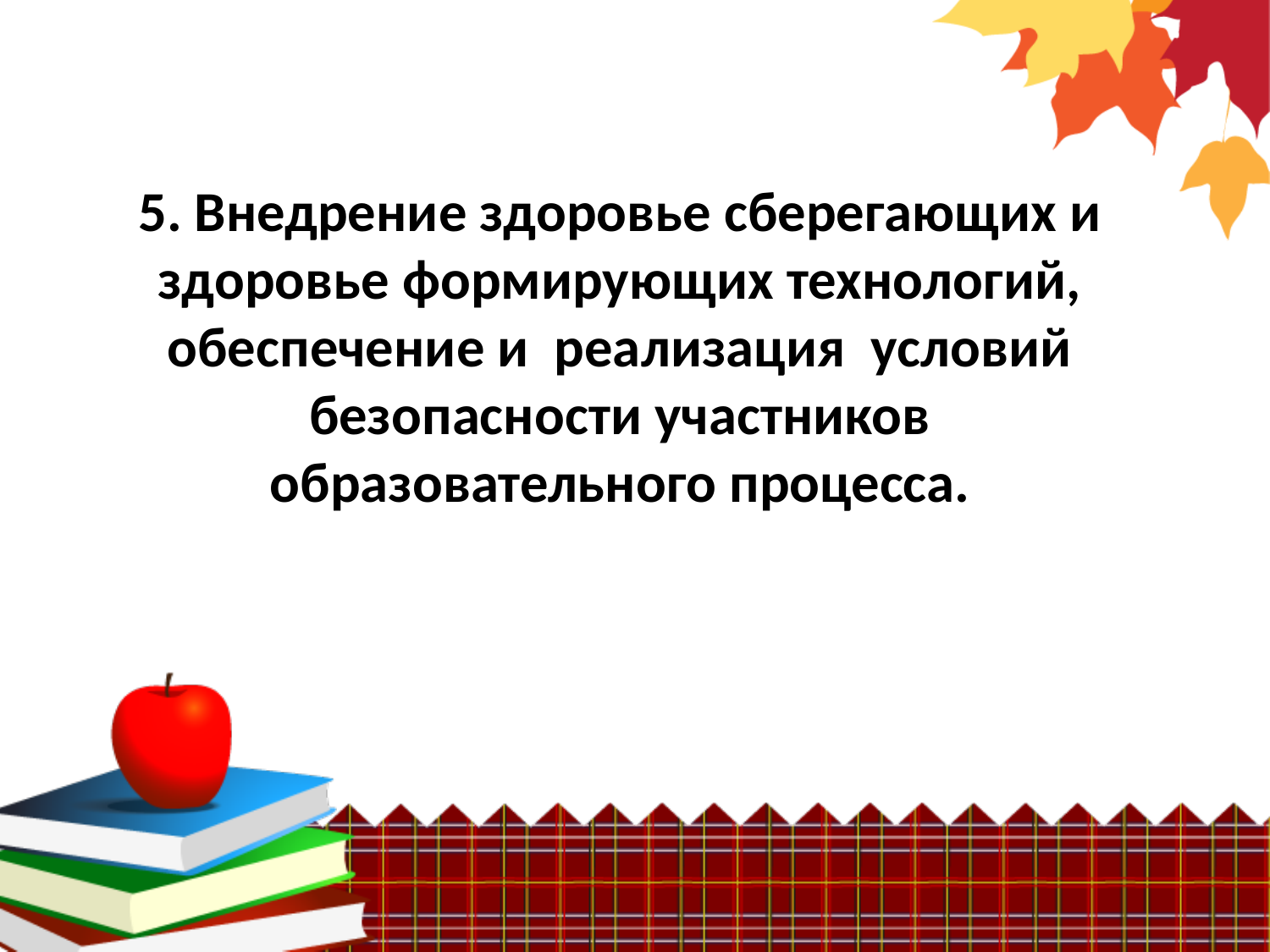

5. Внедрение здоровье сберегающих и здоровье формирующих технологий, обеспечение и  реализация  условий безопасности участников образовательного процесса.